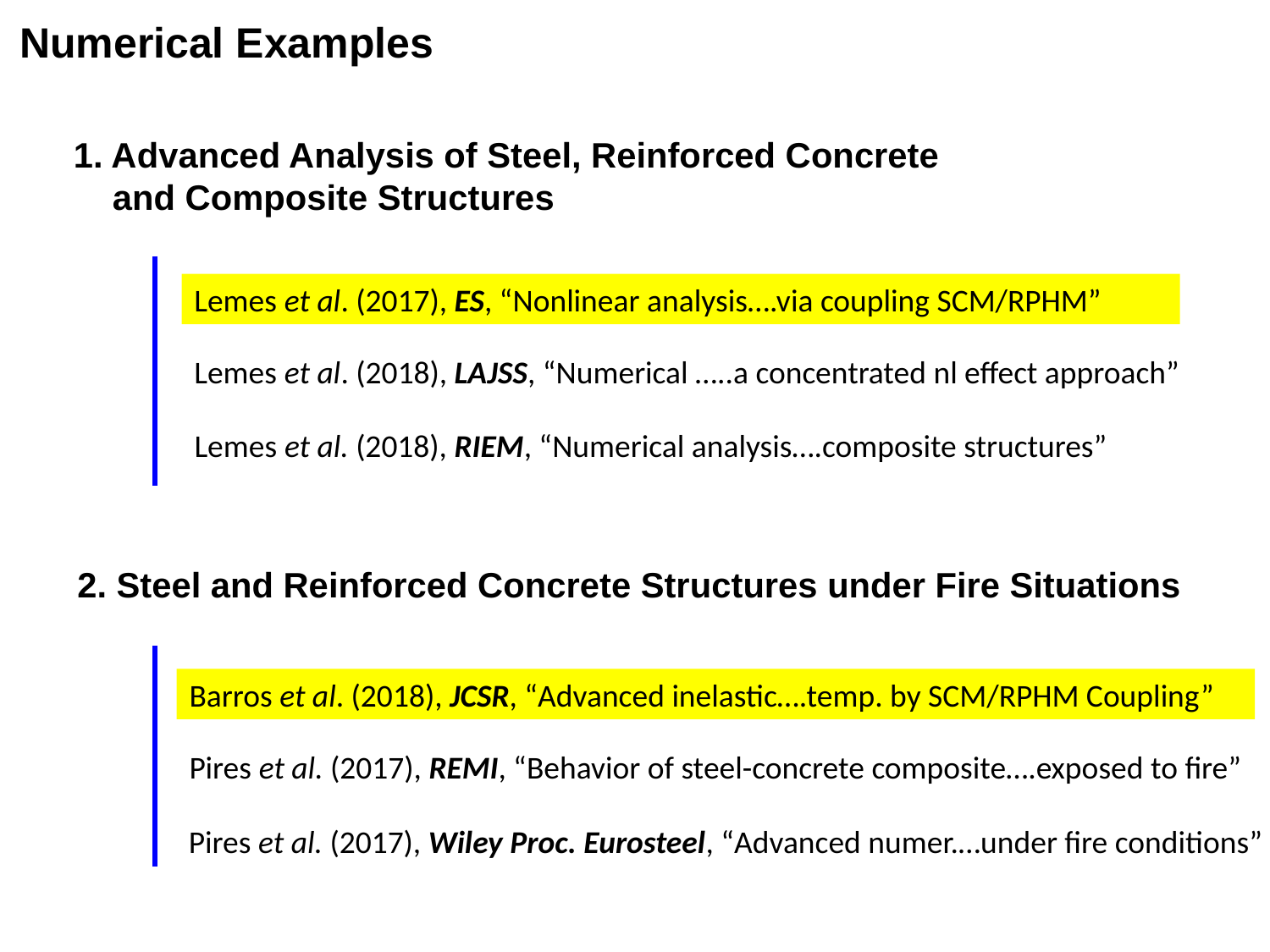

Numerical Examples
1. Advanced Analysis of Steel, Reinforced Concrete
    and Composite Structures
Lemes et al. (2017), ES, “Nonlinear analysis….via coupling SCM/RPHM”
Lemes et al. (2018), LAJSS, “Numerical …..a concentrated nl effect approach”
Lemes et al. (2018), RIEM, “Numerical analysis….composite structures”
2. Steel and Reinforced Concrete Structures under Fire Situations
Barros et al. (2018), JCSR, “Advanced inelastic….temp. by SCM/RPHM Coupling”
Pires et al. (2017), REMI, “Behavior of steel-concrete composite….exposed to fire”
Pires et al. (2017), Wiley Proc. Eurosteel, “Advanced numer.…under fire conditions”